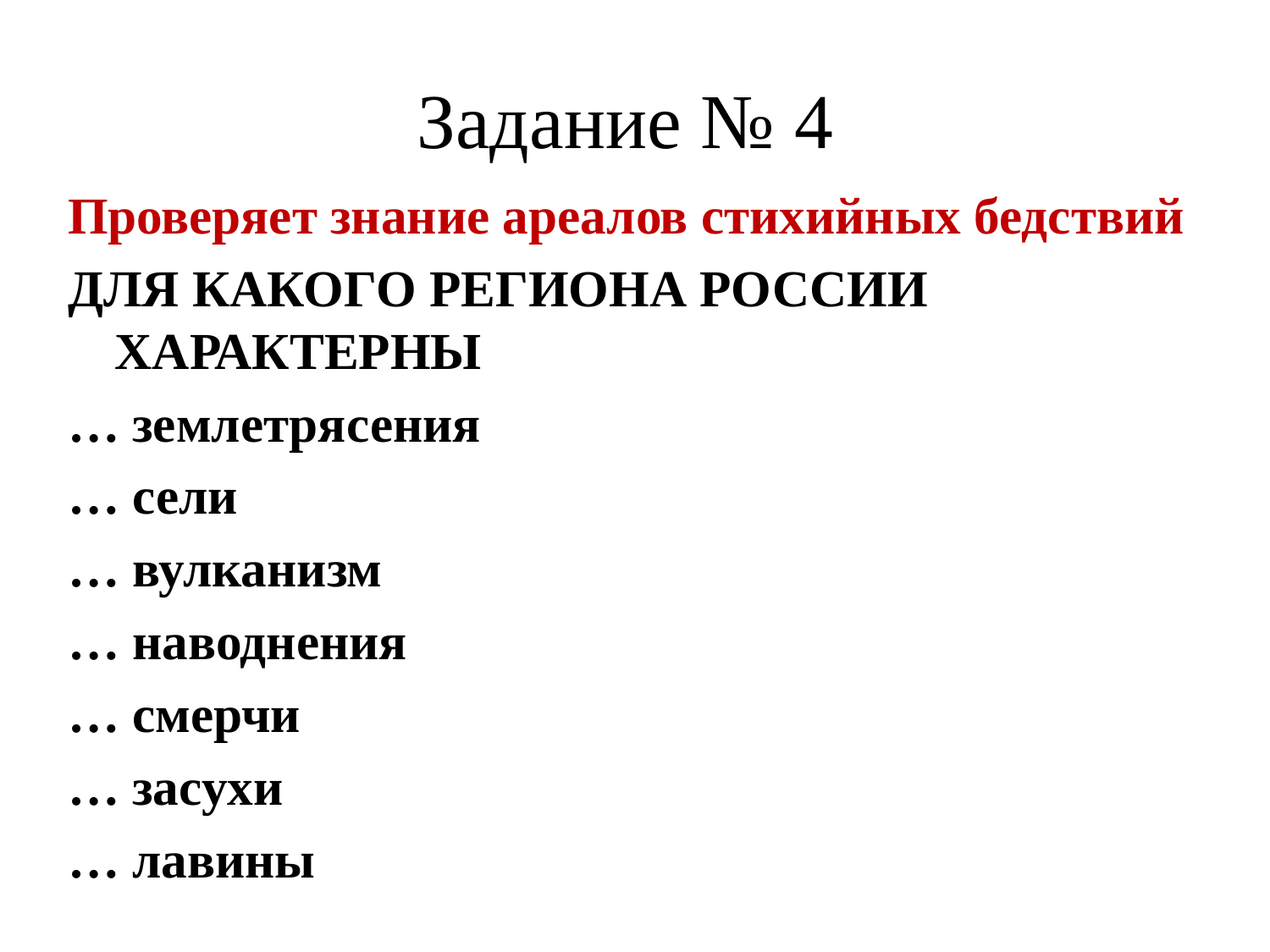

# Задание № 4
Проверяет знание ареалов стихийных бедствий
ДЛЯ КАКОГО РЕГИОНА РОССИИ ХАРАКТЕРНЫ
… землетрясения
… сели
… вулканизм
… наводнения
… смерчи
… засухи
… лавины